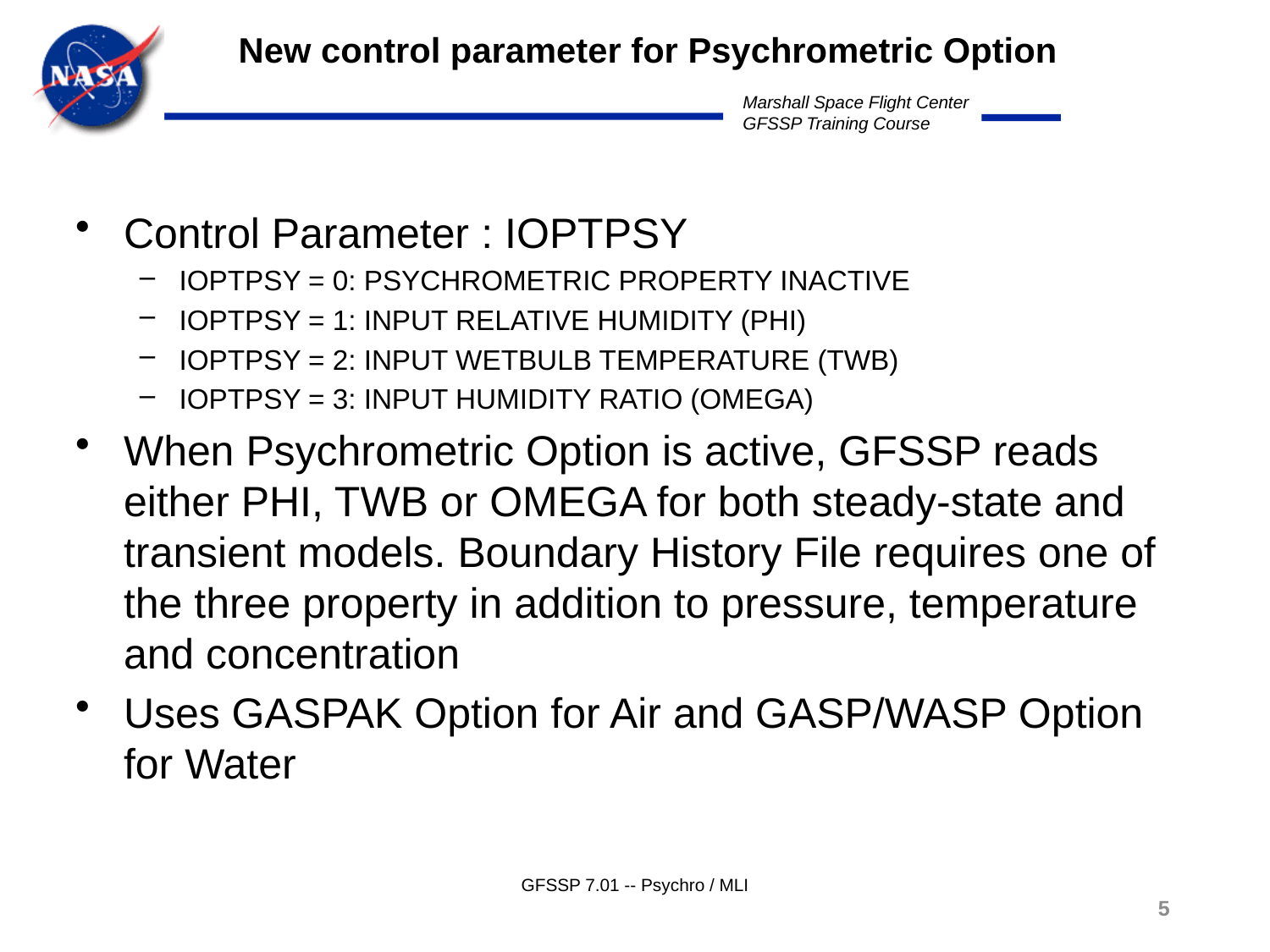

New control parameter for Psychrometric Option
Control Parameter : IOPTPSY
IOPTPSY = 0: PSYCHROMETRIC PROPERTY INACTIVE
IOPTPSY = 1: INPUT RELATIVE HUMIDITY (PHI)
IOPTPSY = 2: INPUT WETBULB TEMPERATURE (TWB)
IOPTPSY = 3: INPUT HUMIDITY RATIO (OMEGA)
When Psychrometric Option is active, GFSSP reads either PHI, TWB or OMEGA for both steady-state and transient models. Boundary History File requires one of the three property in addition to pressure, temperature and concentration
Uses GASPAK Option for Air and GASP/WASP Option for Water
GFSSP 7.01 -- Psychro / MLI
5